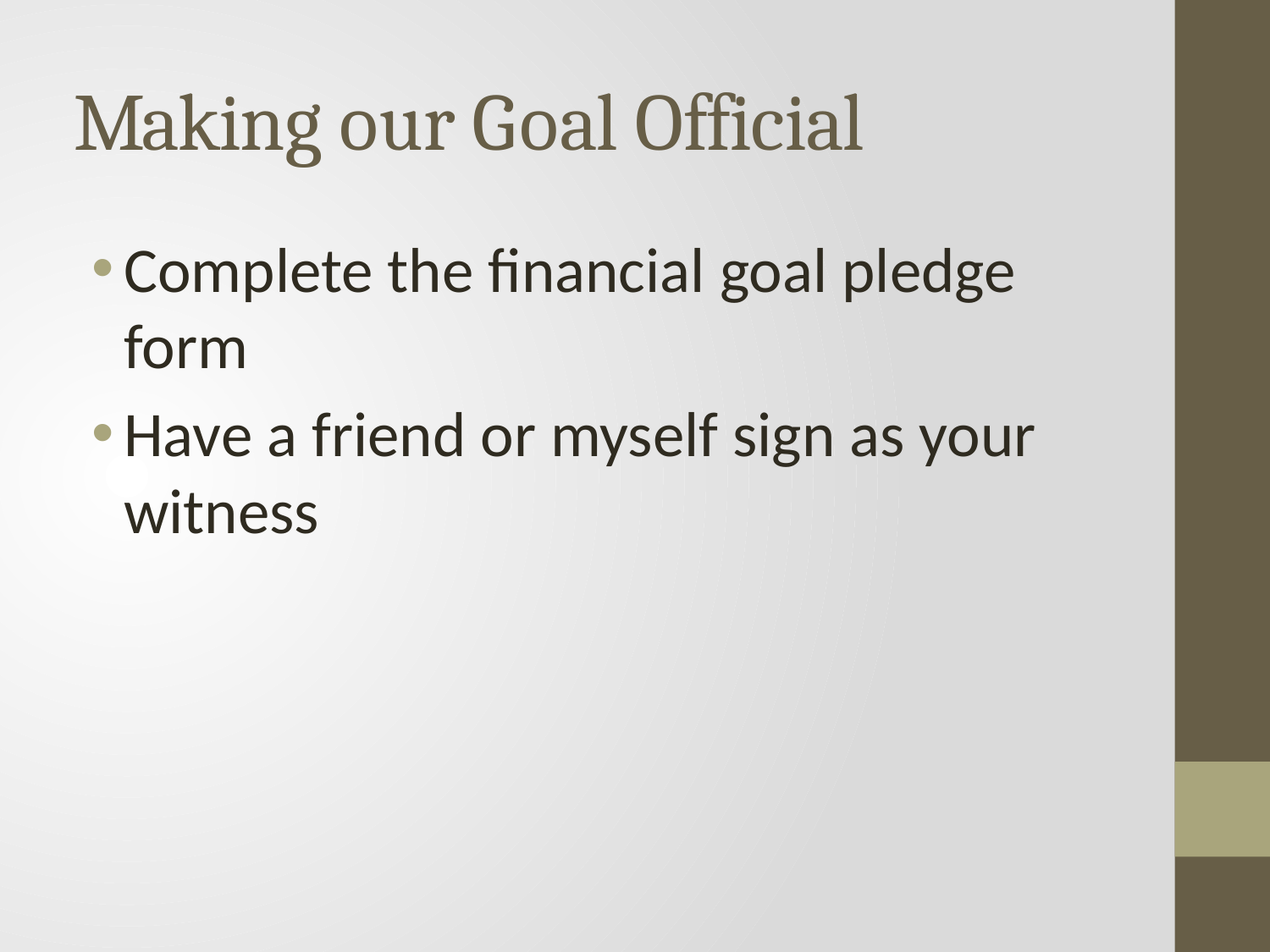

# Making our Goal Official
Complete the financial goal pledge form
Have a friend or myself sign as your witness